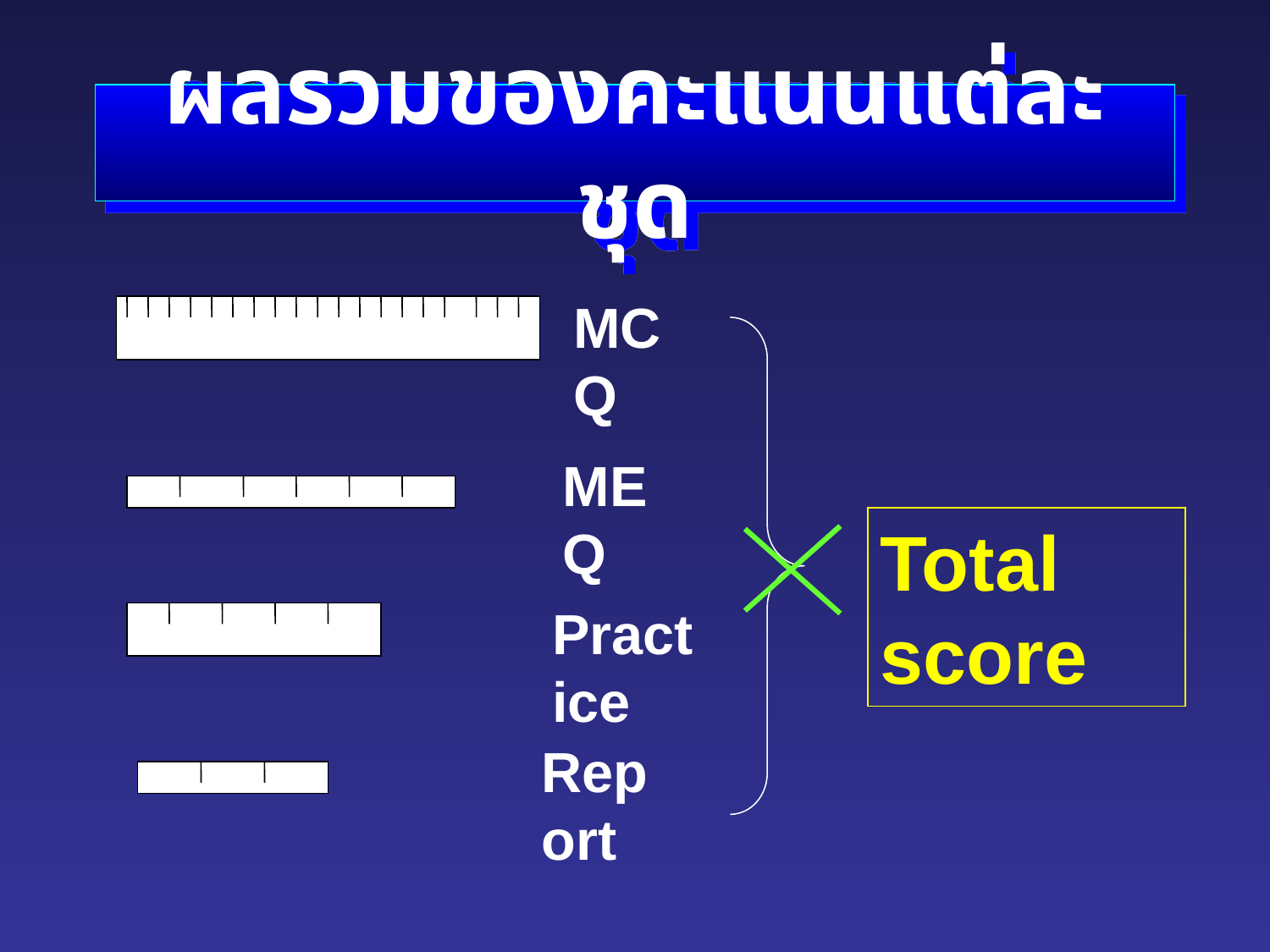

# ผลรวมของคะแนนแต่ละชุด
MCQ

MEQ

Total score

Practice

Report